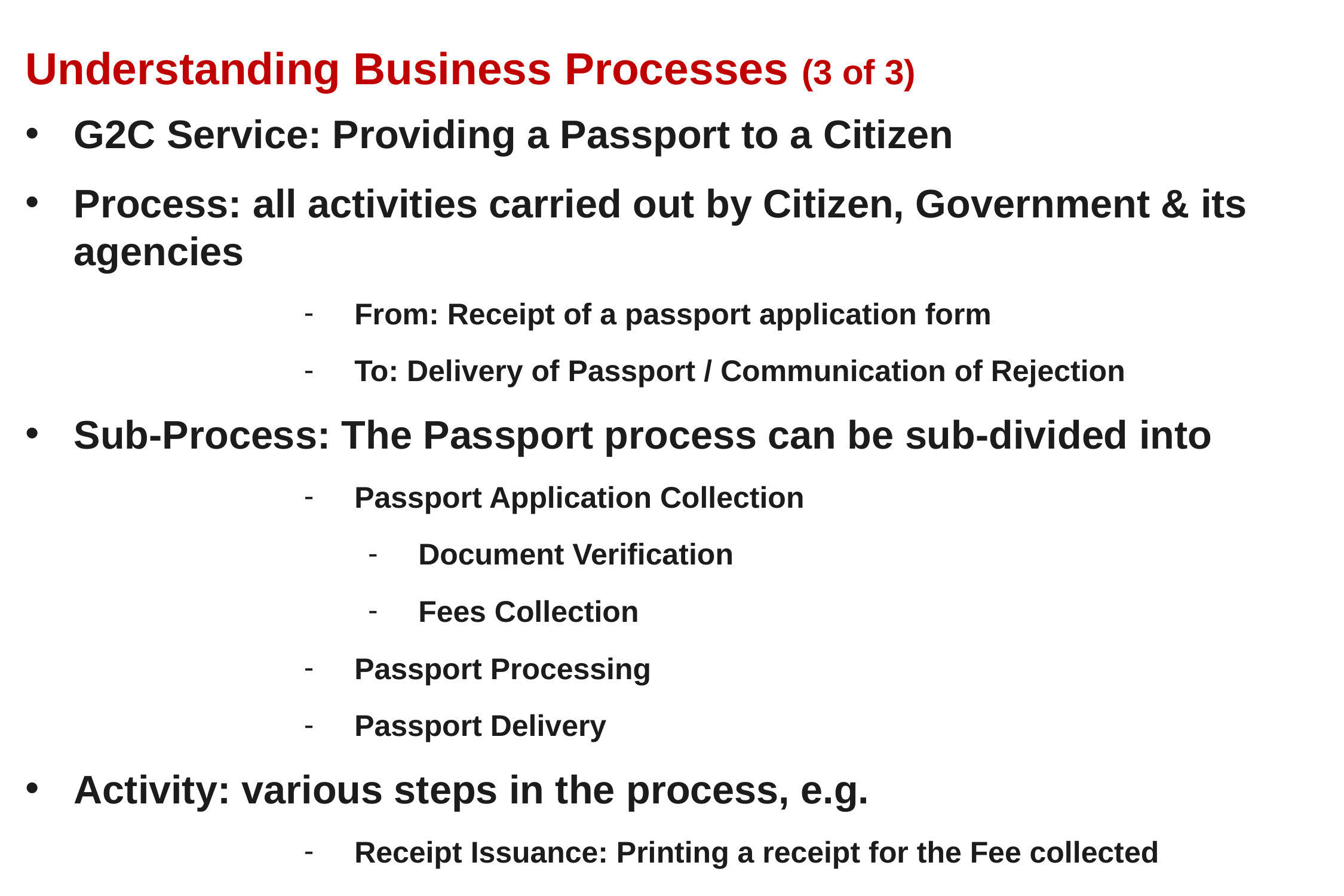

# Understanding Business Processes (3 of 3)
G2C Service: Providing a Passport to a Citizen
Process: all activities carried out by Citizen, Government & its agencies
From: Receipt of a passport application form
To: Delivery of Passport / Communication of Rejection
Sub-Process: The Passport process can be sub-divided into
Passport Application Collection
Document Verification
Fees Collection
Passport Processing
Passport Delivery
Activity: various steps in the process, e.g.
Receipt Issuance: Printing a receipt for the Fee collected